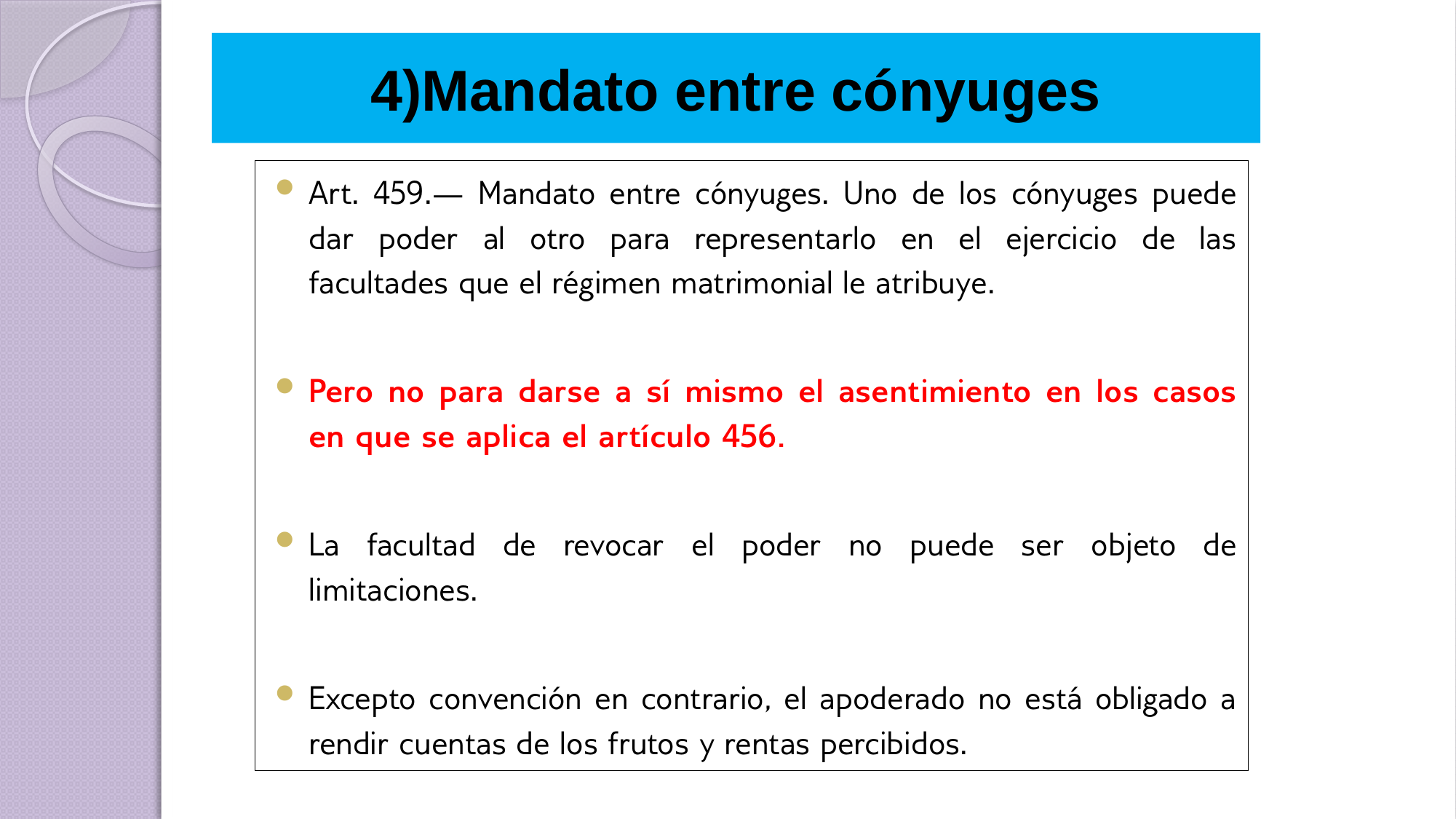

4)Mandato entre cónyuges
Art. 459.— Mandato entre cónyuges. Uno de los cónyuges puede dar poder al otro para representarlo en el ejercicio de las facultades que el régimen matrimonial le atribuye.

Pero no para darse a sí mismo el asentimiento en los casos en que se aplica el artículo 456.

La facultad de revocar el poder no puede ser objeto de limitaciones.

Excepto convención en contrario, el apoderado no está obligado a rendir cuentas de los frutos y rentas percibidos.